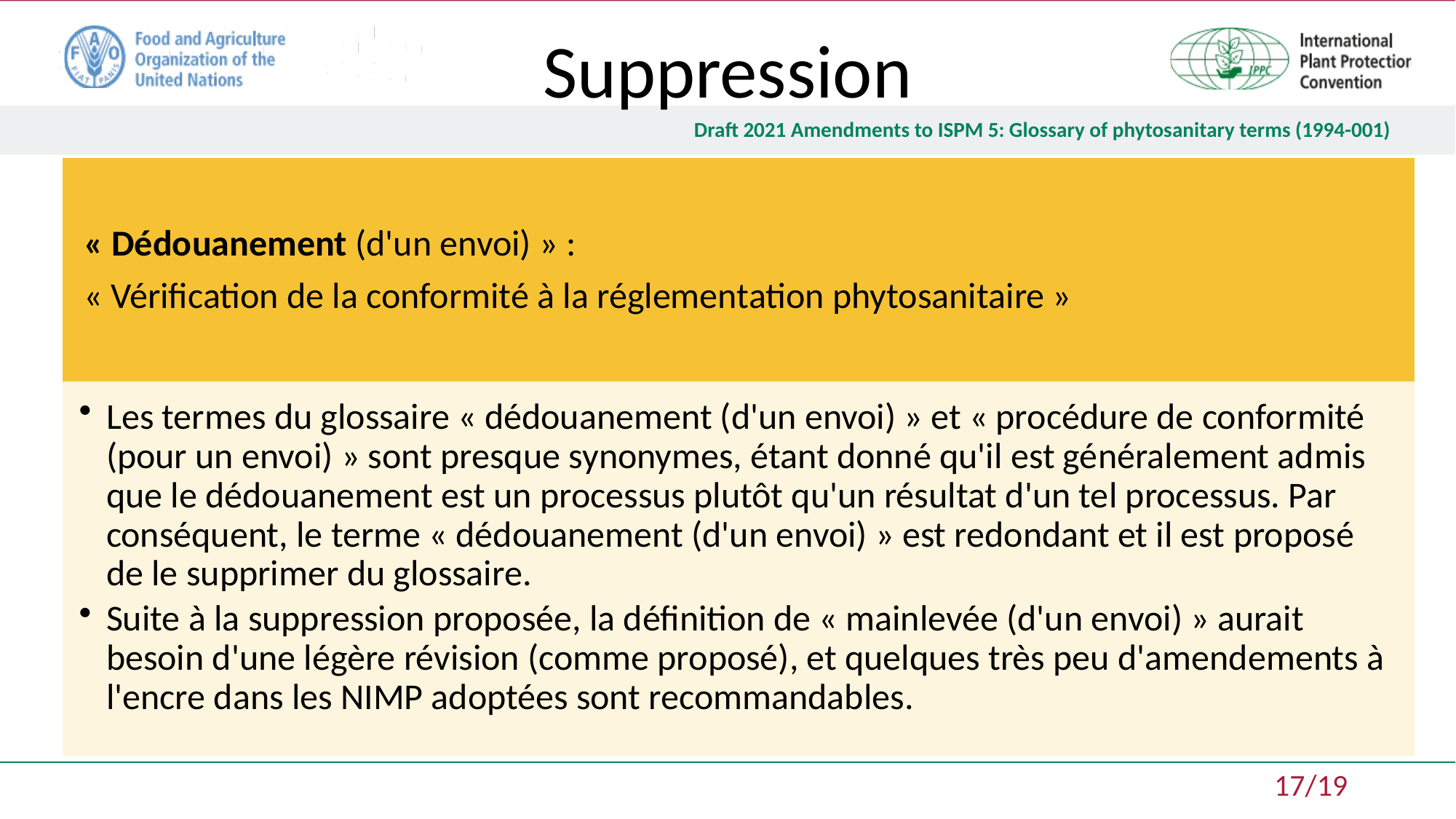

Suppression
« Dédouanement (d'un envoi) » :
« Vérification de la conformité à la réglementation phytosanitaire »
Les termes du glossaire « dédouanement (d'un envoi) » et « procédure de conformité (pour un envoi) » sont presque synonymes, étant donné qu'il est généralement admis que le dédouanement est un processus plutôt qu'un résultat d'un tel processus. Par conséquent, le terme « dédouanement (d'un envoi) » est redondant et il est proposé de le supprimer du glossaire.
Suite à la suppression proposée, la définition de « mainlevée (d'un envoi) » aurait besoin d'une légère révision (comme proposé), et quelques très peu d'amendements à l'encre dans les NIMP adoptées sont recommandables.